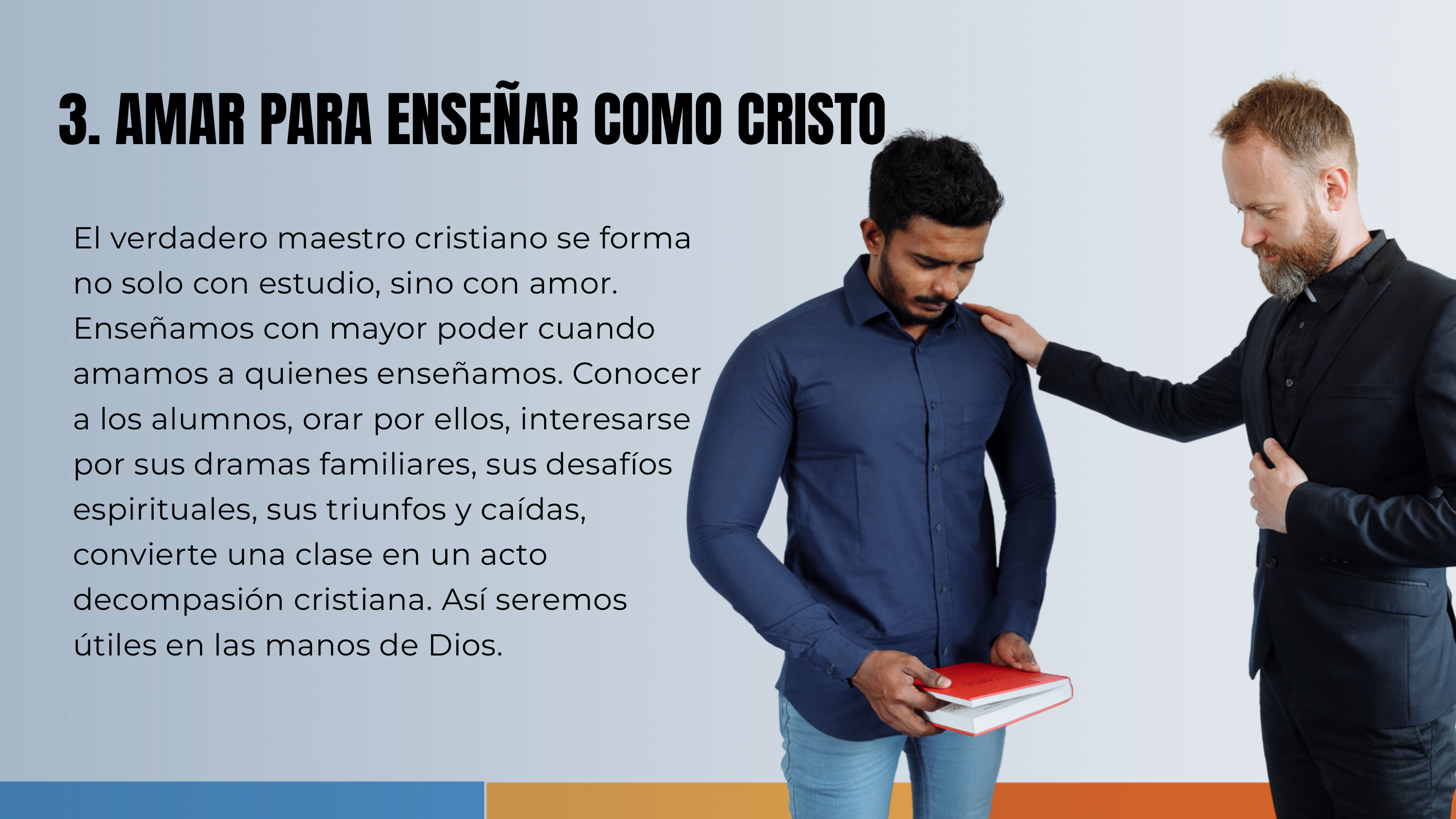

3. AMAR PARA ENSEÑAR COMO CRISTO
El verdadero maestro cristiano se forma no solo con estudio, sino con amor. Enseñamos con mayor poder cuando amamos a quienes enseñamos. Conocer a los alumnos, orar por ellos, interesarse por sus dramas familiares, sus desafíos espirituales, sus triunfos y caídas, convierte una clase en un acto decompasión cristiana. Así seremos útiles en las manos de Dios.